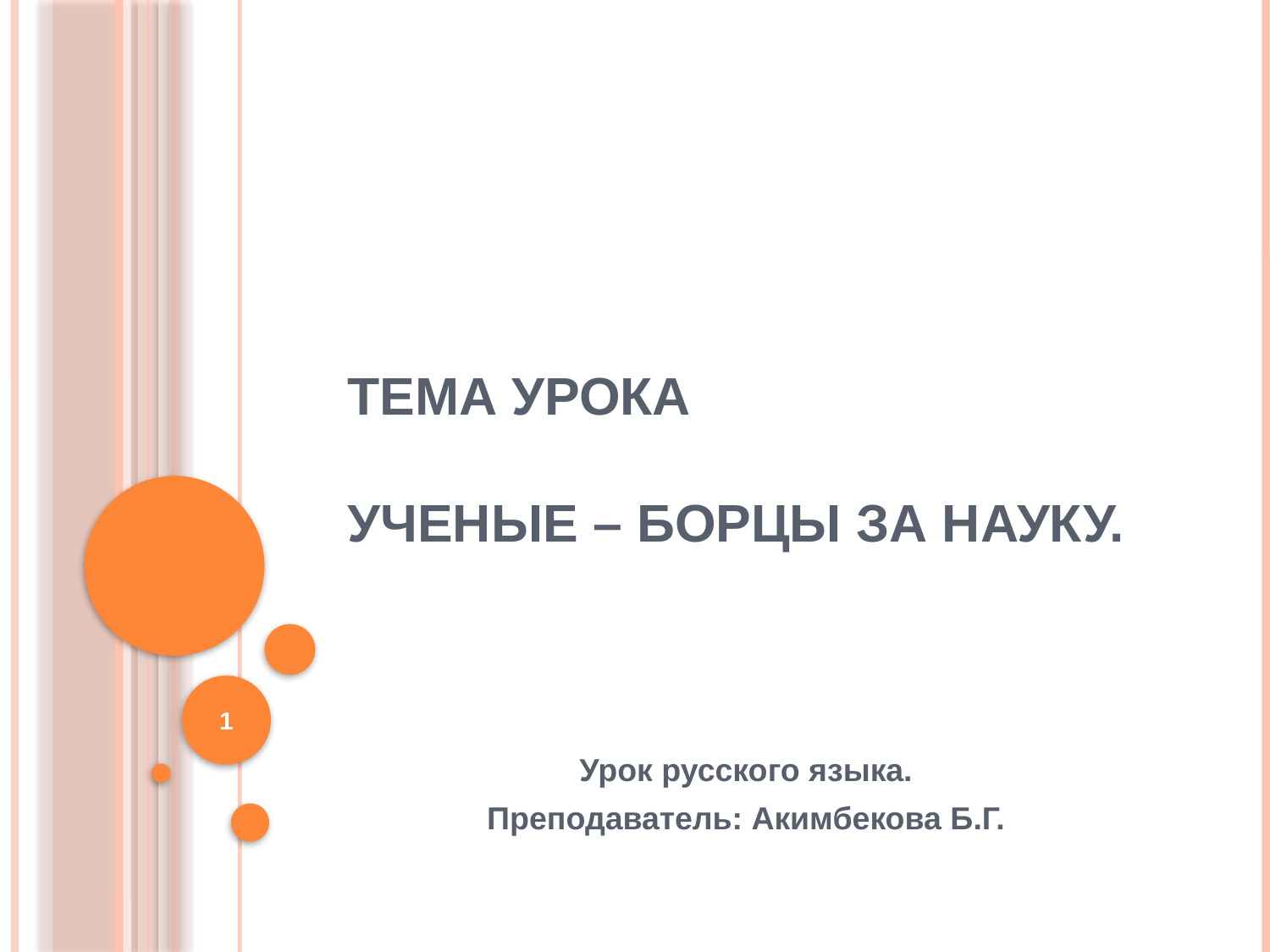

# Тема урока Ученые – борцы за науку.
1

Урок русского языка.
Преподаватель: Акимбекова Б.Г.